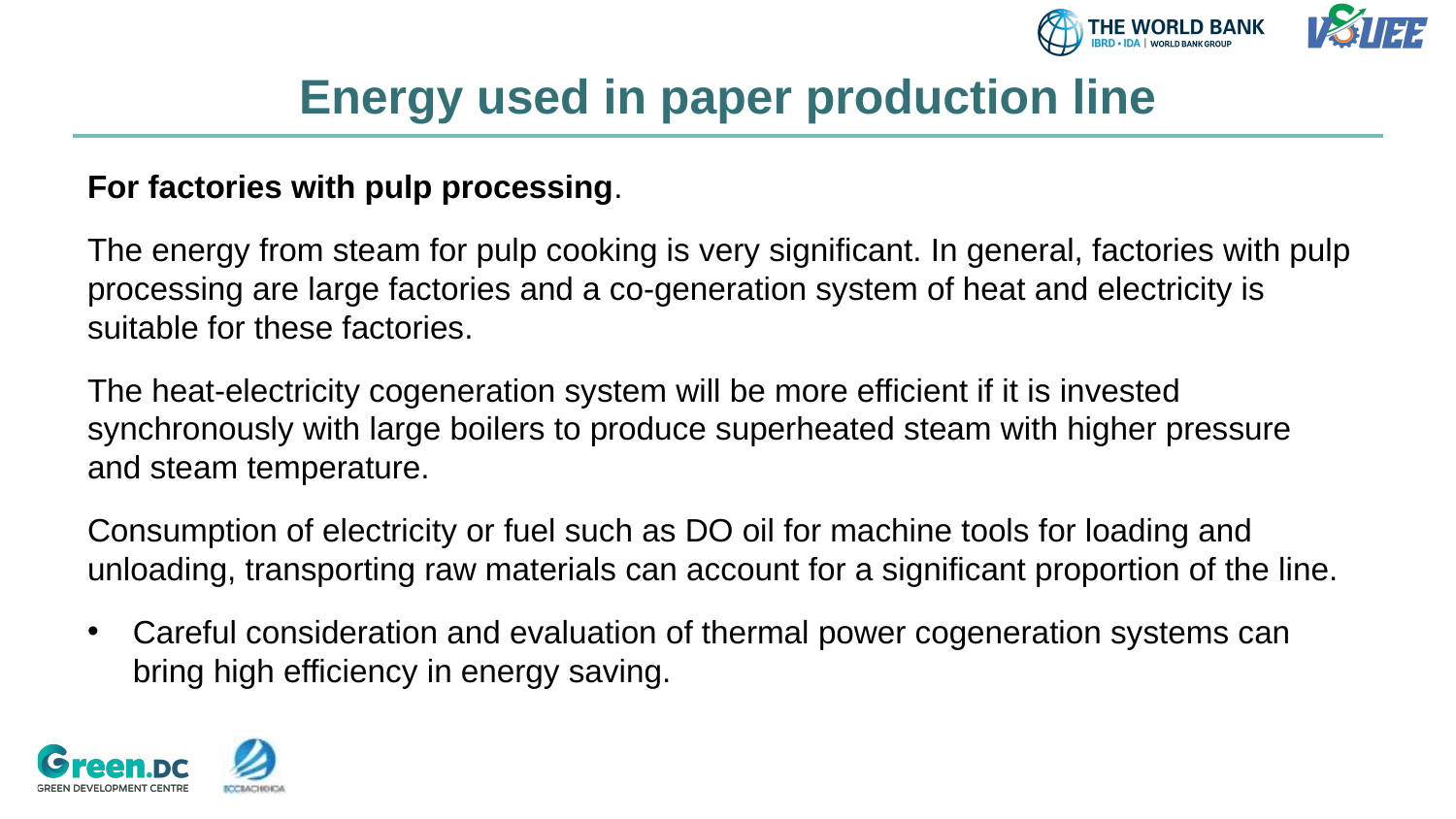

# Energy used in paper production line
For factories with pulp processing.
The energy from steam for pulp cooking is very significant. In general, factories with pulp processing are large factories and a co-generation system of heat and electricity is suitable for these factories.
The heat-electricity cogeneration system will be more efficient if it is invested synchronously with large boilers to produce superheated steam with higher pressure and steam temperature.
Consumption of electricity or fuel such as DO oil for machine tools for loading and unloading, transporting raw materials can account for a significant proportion of the line.
Careful consideration and evaluation of thermal power cogeneration systems can bring high efficiency in energy saving.